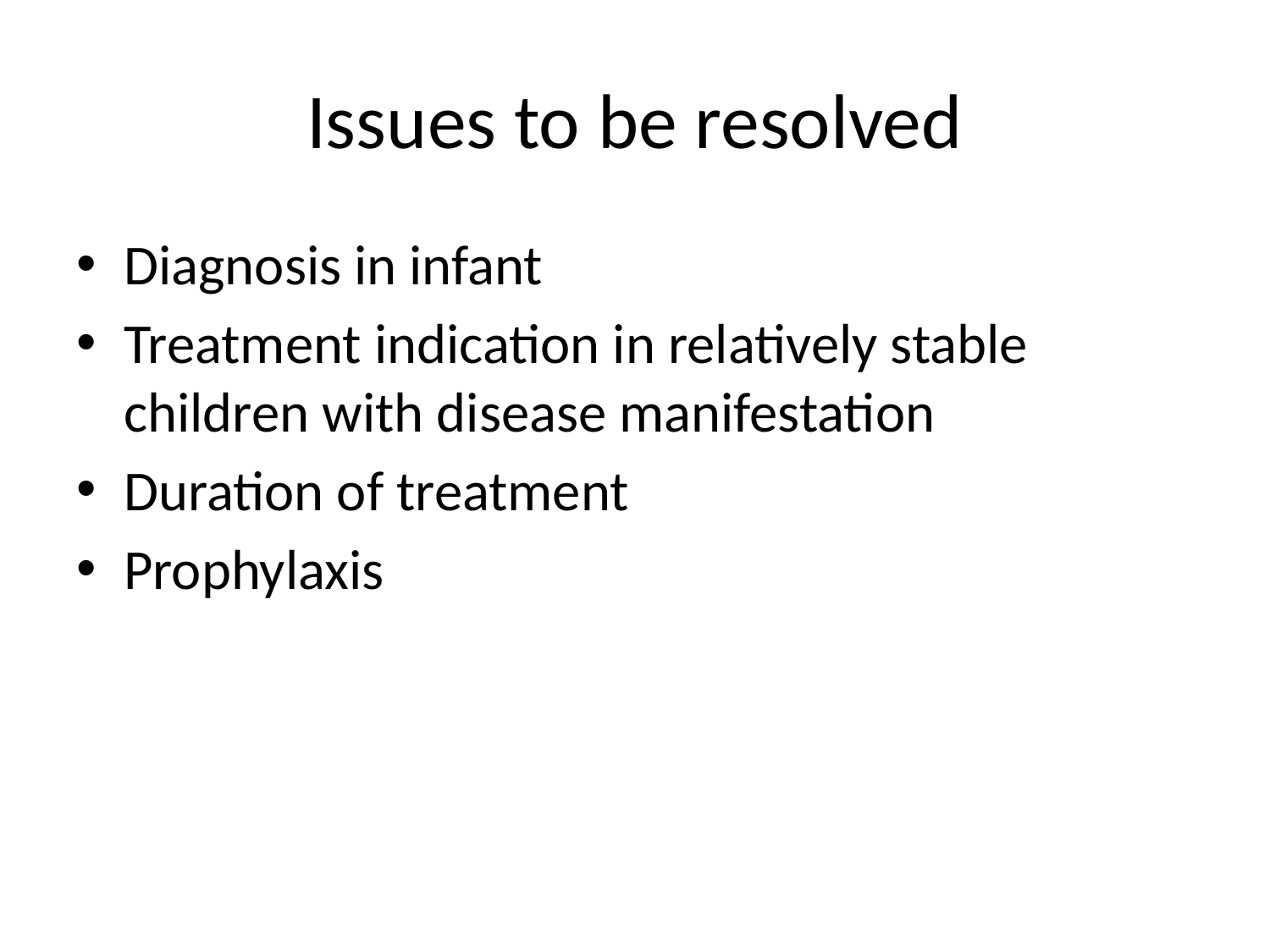

# Issues to be resolved
Diagnosis in infant
Treatment indication in relatively stable children with disease manifestation
Duration of treatment
Prophylaxis